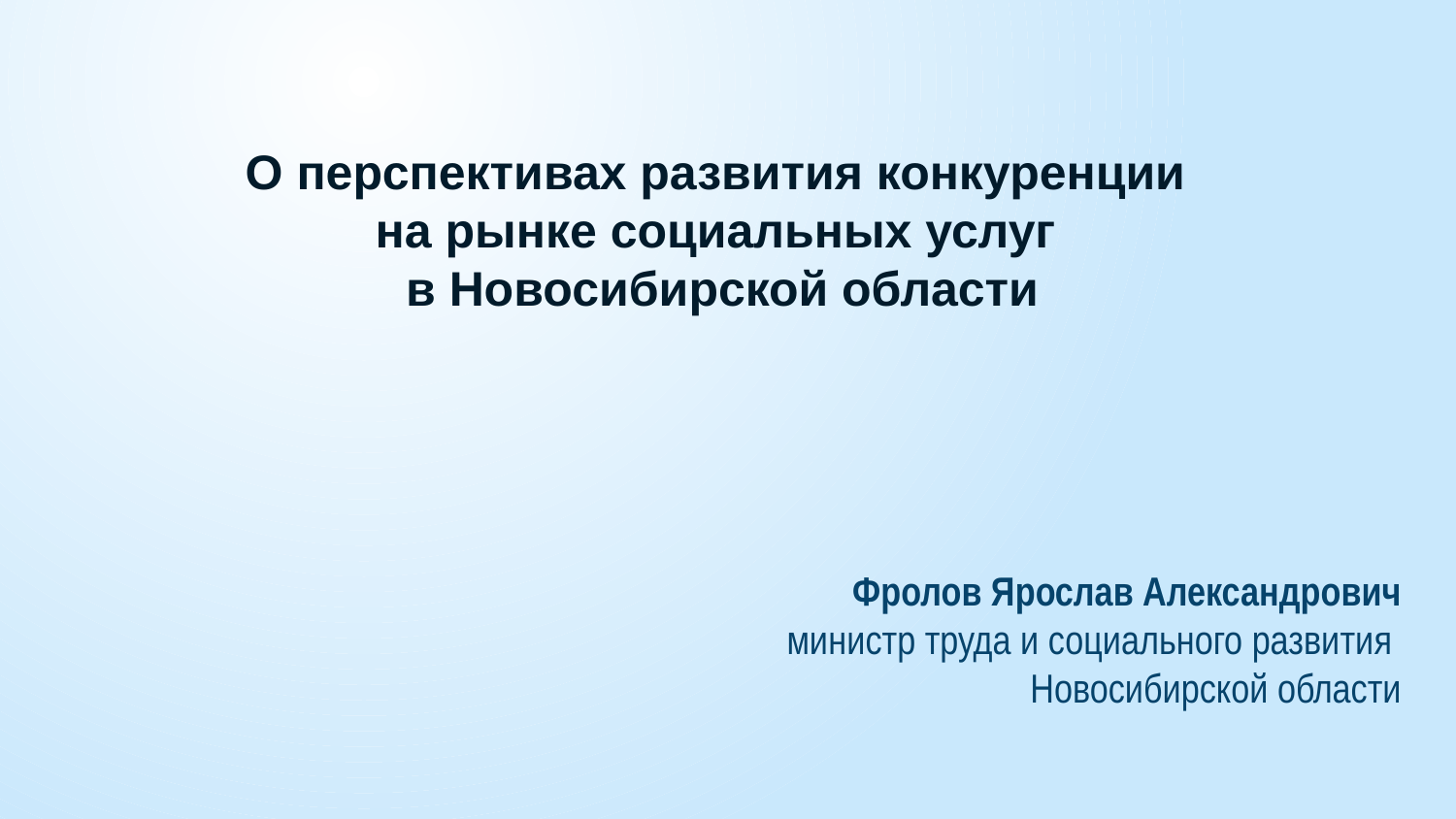

О перспективах развития конкуренции
на рынке социальных услуг
в Новосибирской области
Фролов Ярослав Александрович
министр труда и социального развития
Новосибирской области